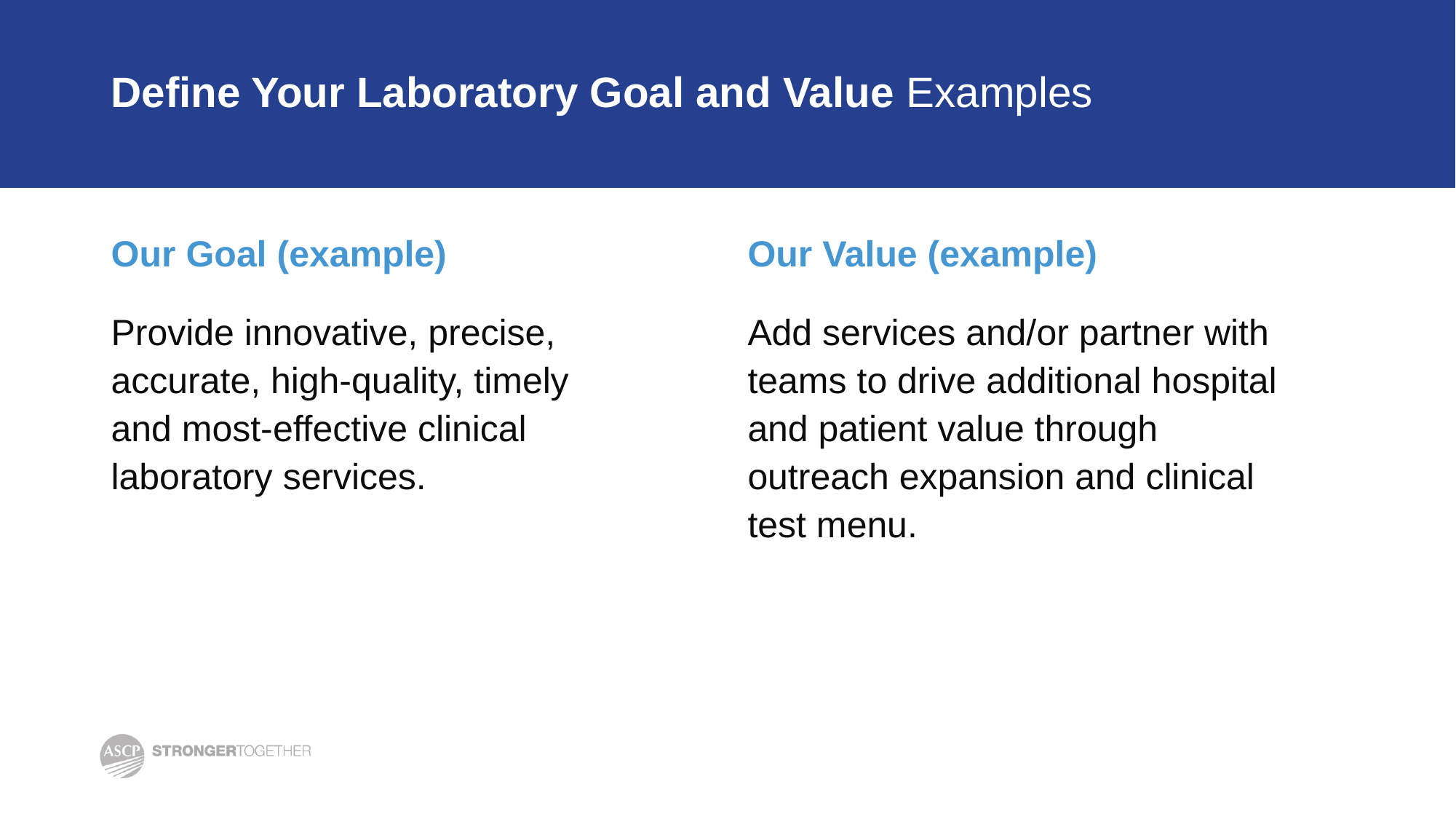

# Define Your Laboratory Goal and Value Examples
Our Goal (example)
Our Value (example)
Provide innovative, precise, accurate, high-quality, timely and most-effective clinical laboratory services.
Add services and/or partner with teams to drive additional hospital and patient value through outreach expansion and clinical test menu.